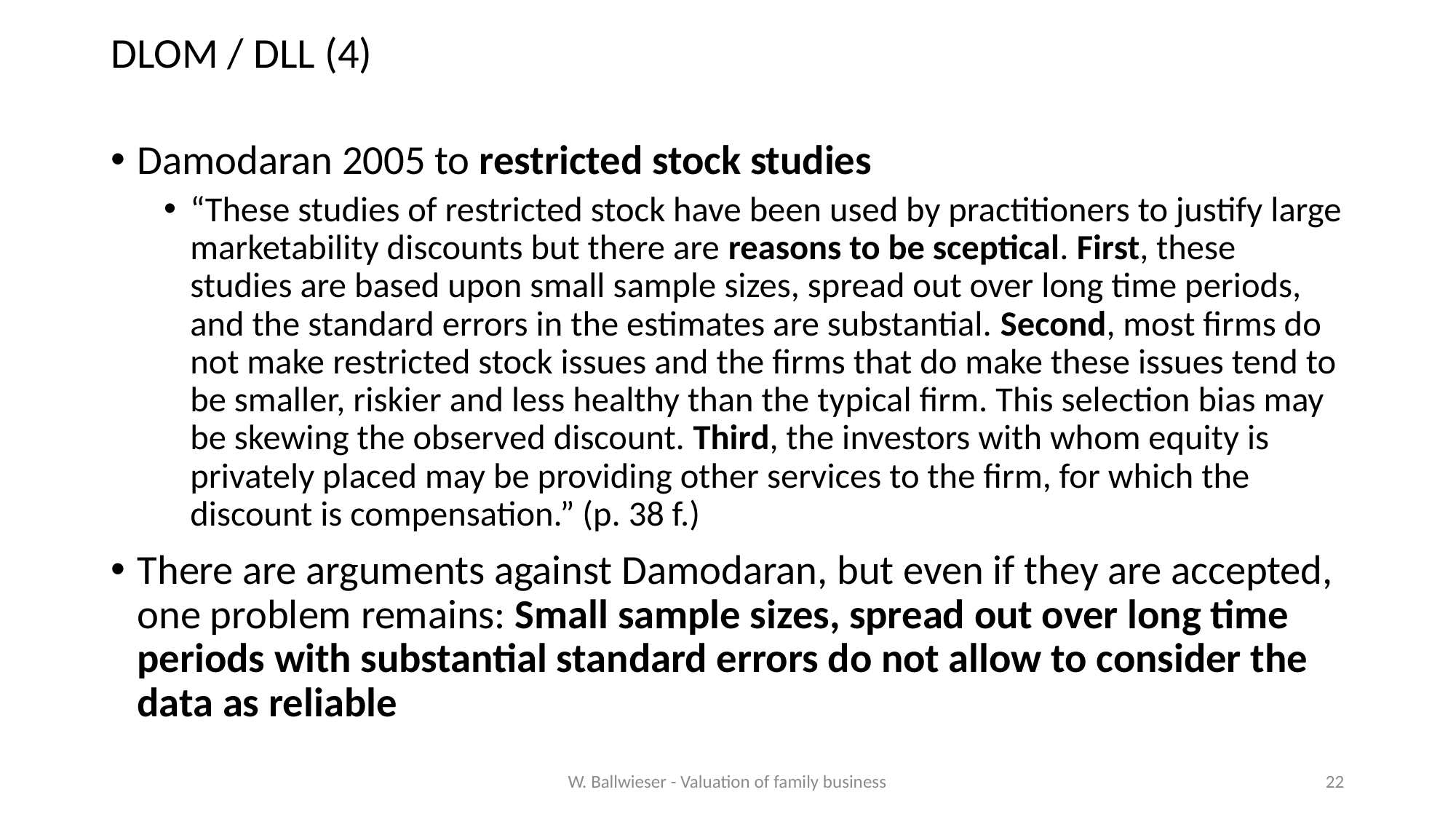

# DLOM / DLL (4)
Damodaran 2005 to restricted stock studies
“These studies of restricted stock have been used by practitioners to justify large marketability discounts but there are reasons to be sceptical. First, these studies are based upon small sample sizes, spread out over long time periods, and the standard errors in the estimates are substantial. Second, most firms do not make restricted stock issues and the firms that do make these issues tend to be smaller, riskier and less healthy than the typical firm. This selection bias may be skewing the observed discount. Third, the investors with whom equity is privately placed may be providing other services to the firm, for which the discount is compensation.” (p. 38 f.)
There are arguments against Damodaran, but even if they are accepted, one problem remains: Small sample sizes, spread out over long time periods with substantial standard errors do not allow to consider the data as reliable

W. Ballwieser - Valuation of family business
22